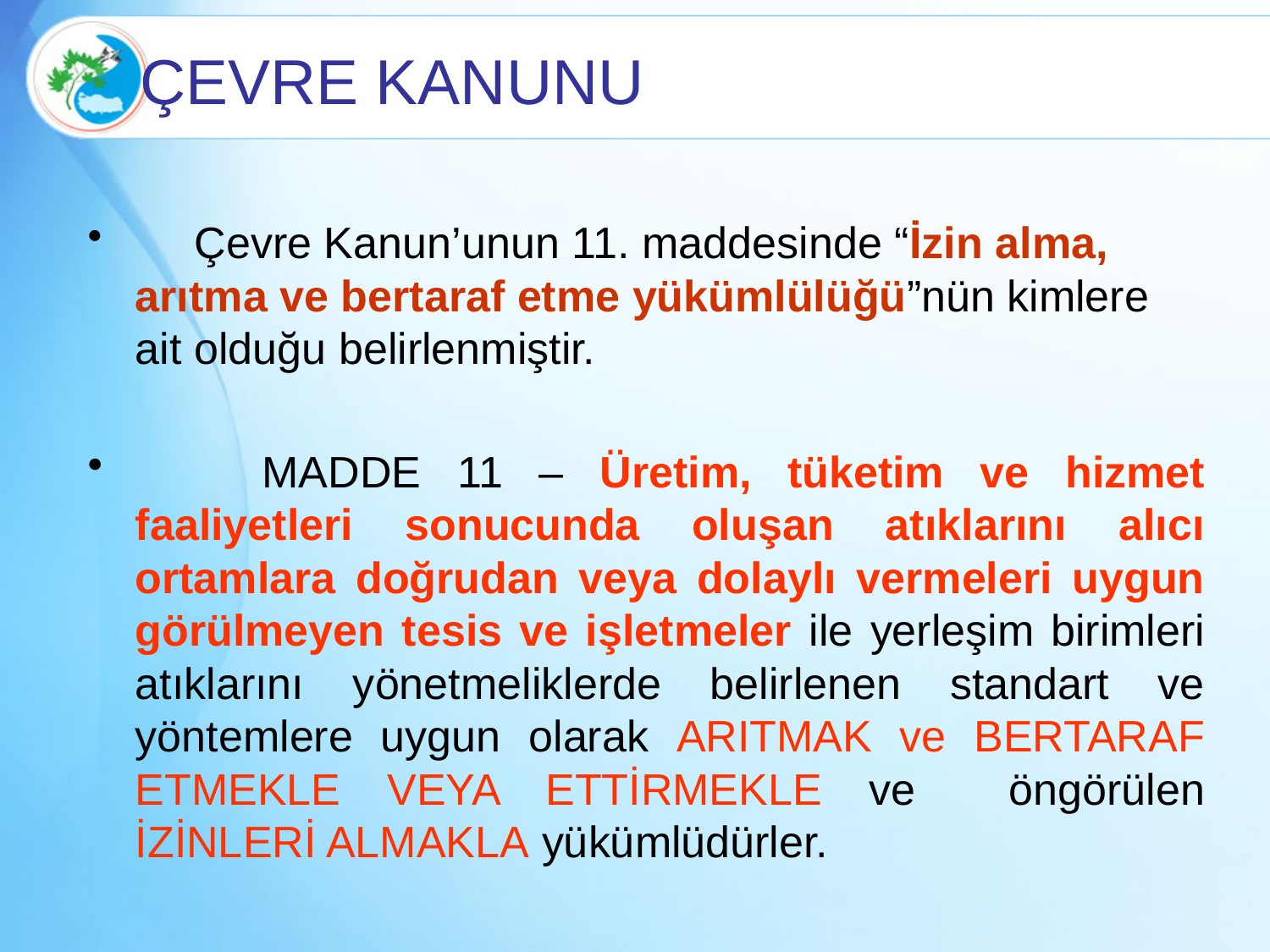

# ÇEVRE KANUNU
     Çevre Kanun’unun 11. maddesinde “İzin alma, arıtma ve bertaraf etme yükümlülüğü”nün kimlere ait olduğu belirlenmiştir.

	MADDE 11 – Üretim, tüketim ve hizmet faaliyetleri sonucunda oluşan atıklarını alıcı ortamlara doğrudan veya dolaylı vermeleri uygun görülmeyen tesis ve işletmeler ile yerleşim birimleri atıklarını yönetmeliklerde belirlenen standart ve yöntemlere uygun olarak ARITMAK ve BERTARAF ETMEKLE VEYA ETTİRMEKLE ve  öngörülen İZİNLERİ ALMAKLA yükümlüdürler.